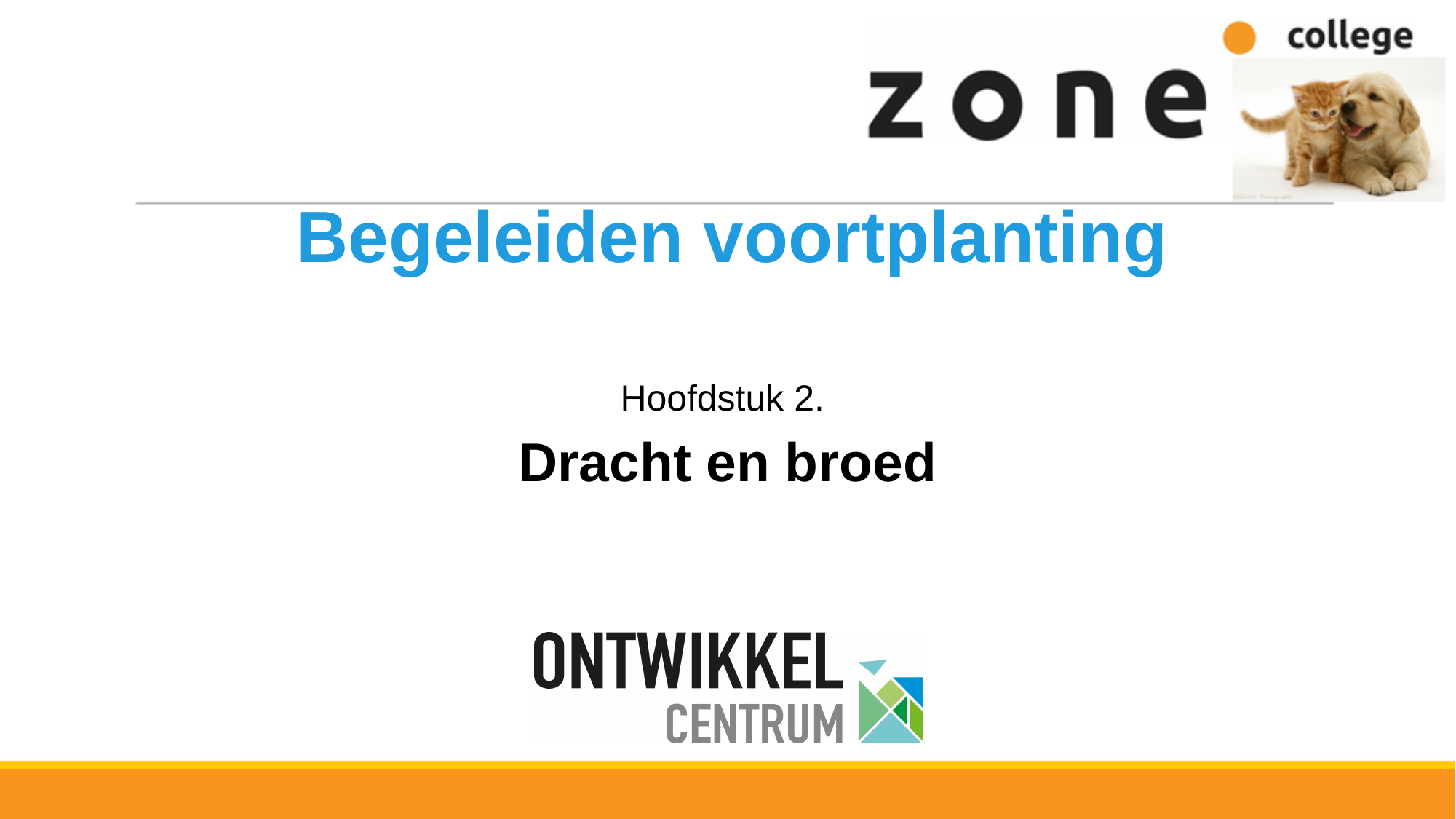

# Begeleiden voortplanting
Hoofdstuk 2.
Dracht en broed